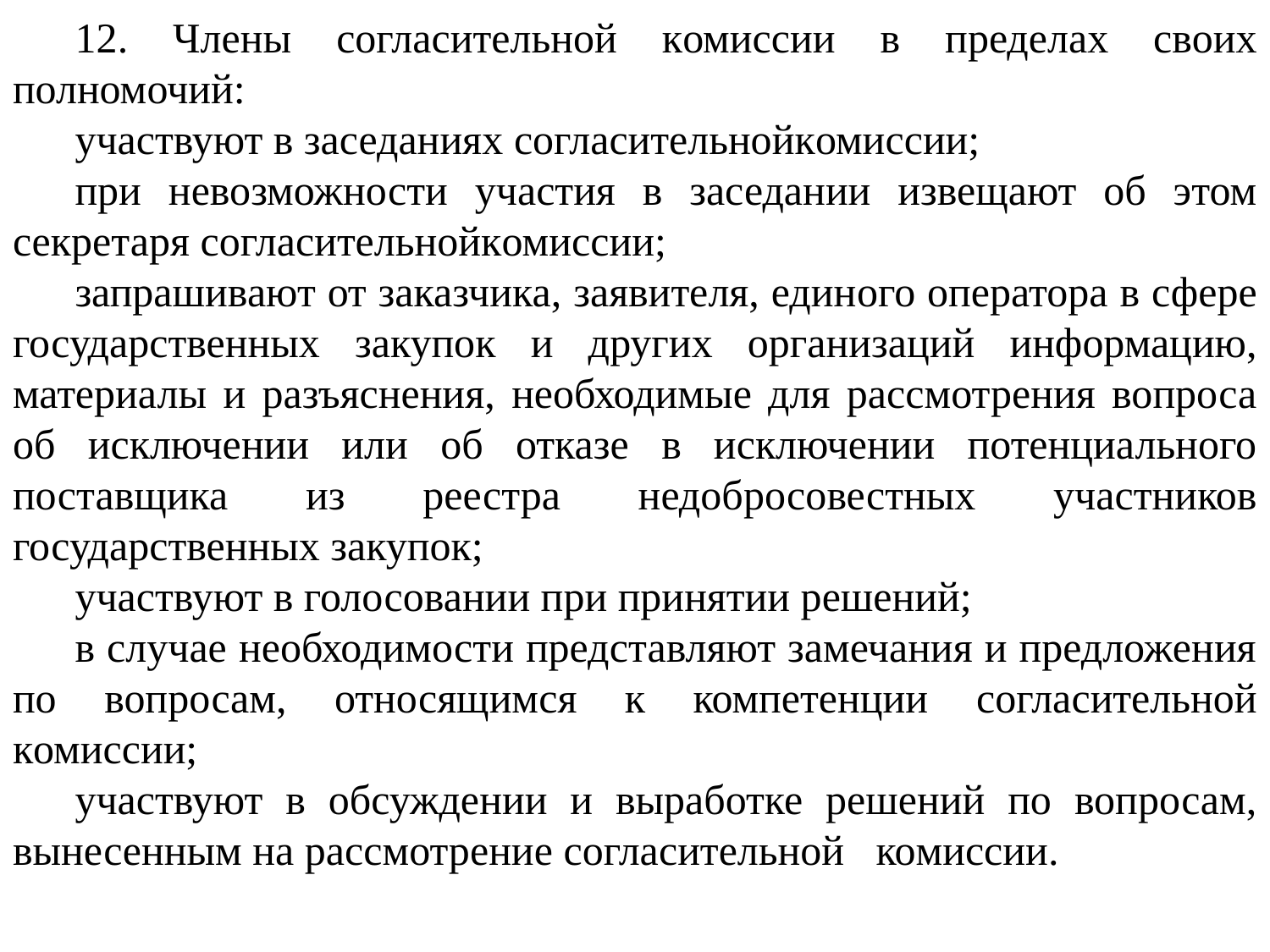

12. Члены согласительной комиссии в пределах своих полномочий:
участвуют в заседаниях согласительнойкомиссии;
при невозможности участия в заседании извещают об этом секретаря согласительнойкомиссии;
запрашивают от заказчика, заявителя, единого оператора в сфере государственных закупок и других организаций информацию, материалы и разъяснения, необходимые для рассмотрения вопроса об исключении или об отказе в исключении потенциального поставщика из реестра недобросовестных участников государственных закупок;
участвуют в голосовании при принятии решений;
в случае необходимости представляют замечания и предложения по вопросам, относящимся к компетенции согласительной комиссии;
участвуют в обсуждении и выработке решений по вопросам, вынесенным на рассмотрение согласительной   комиссии.